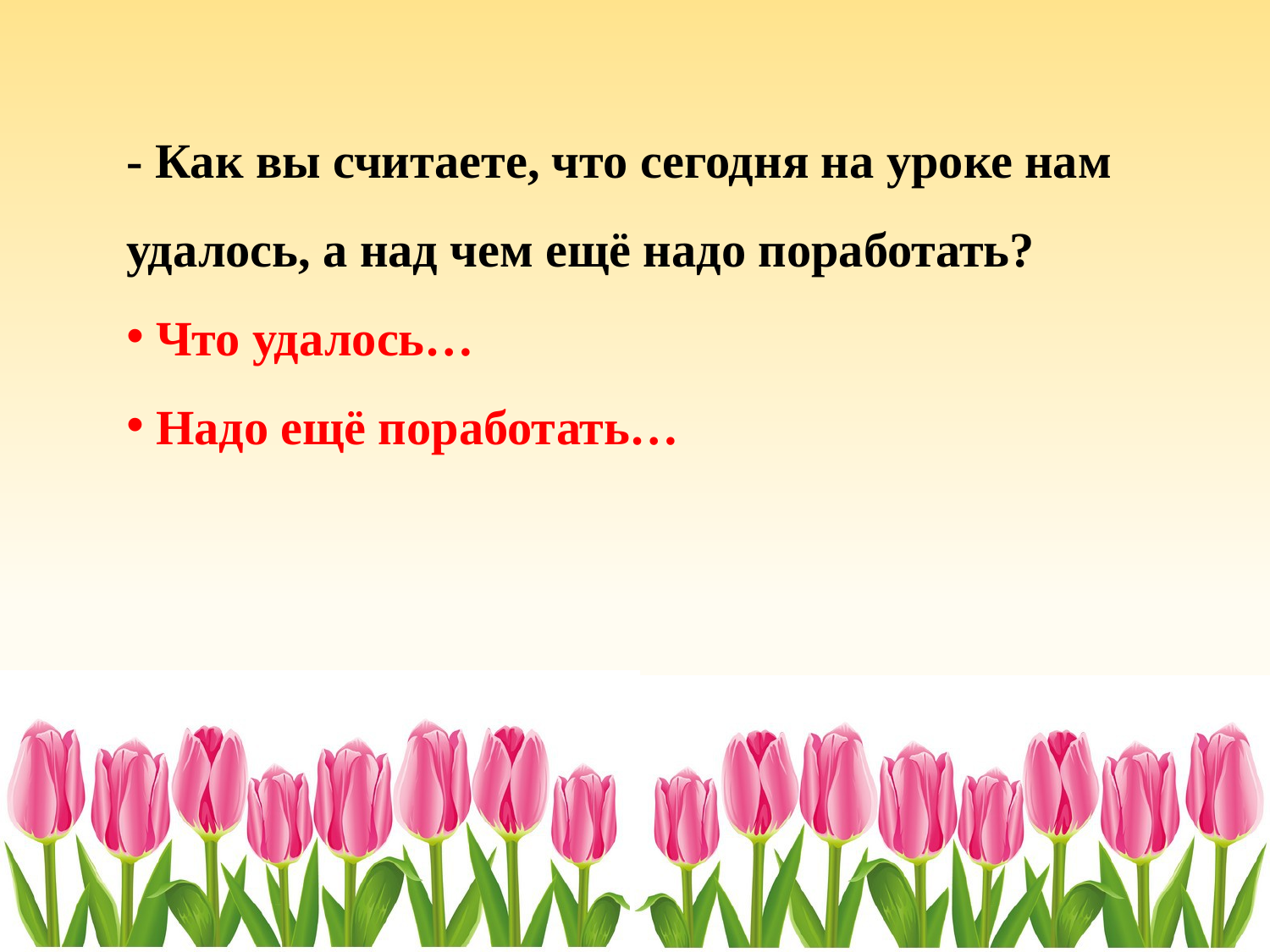

- Как вы считаете, что сегодня на уроке нам удалось, а над чем ещё надо поработать?
 Что удалось…
 Надо ещё поработать…